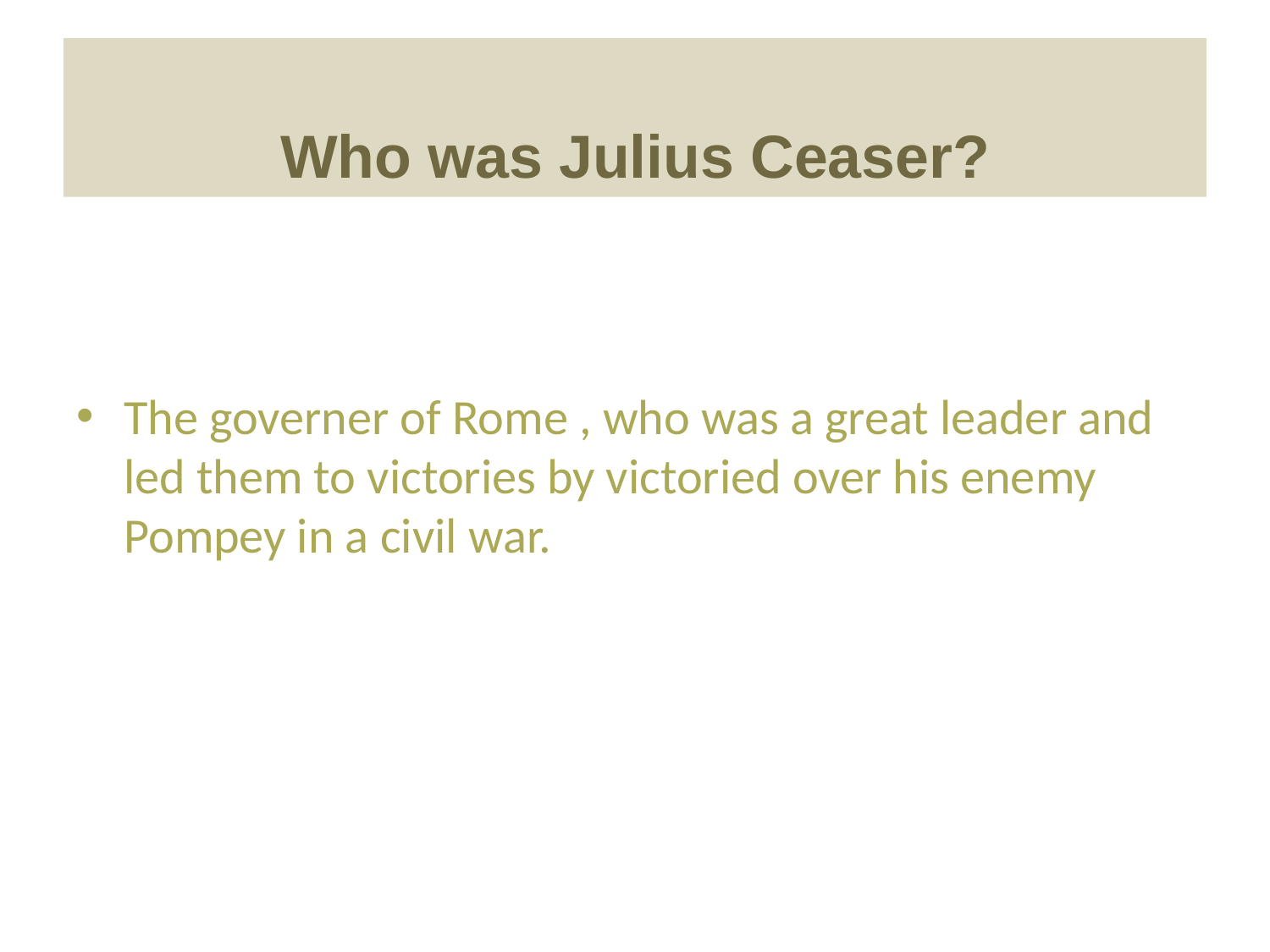

# Who was Julius Ceaser?

The governer of Rome , who was a great leader and led them to victories by victoried over his enemy Pompey in a civil war.